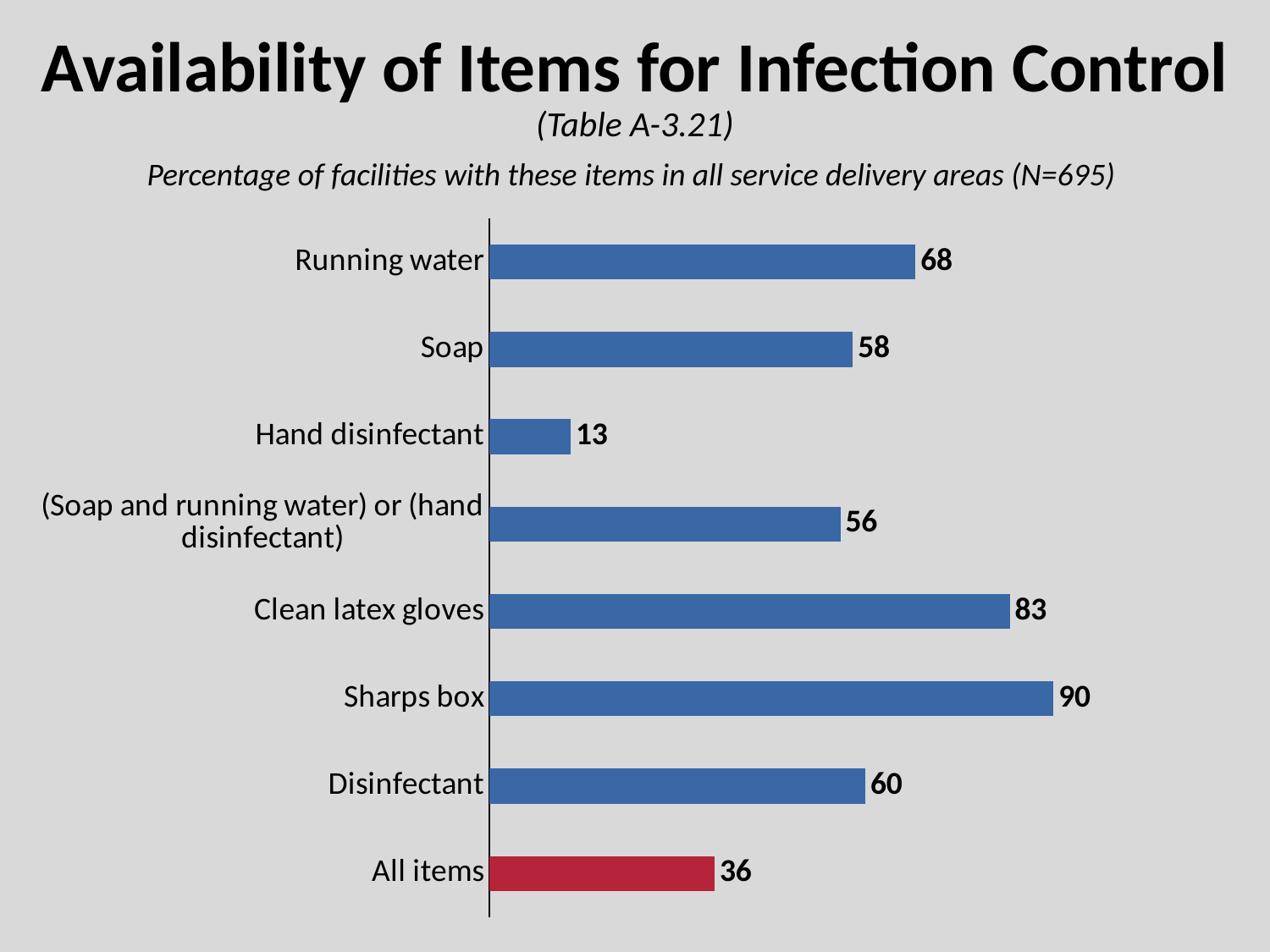

# Availability of Items for Infection Control
(Table A-3.21)
Percentage of facilities with these items in all service delivery areas (N=695)

### Chart

| Category | Series 1 |
|---|---|
| All items | 36.0 |
| Disinfectant | 60.0 |
| Sharps box | 90.0 |
| Clean latex gloves | 83.0 |
| (Soap and running water) or (hand disinfectant) | 56.0 |
| Hand disinfectant | 13.0 |
| Soap | 58.0 |
| Running water | 68.0 |